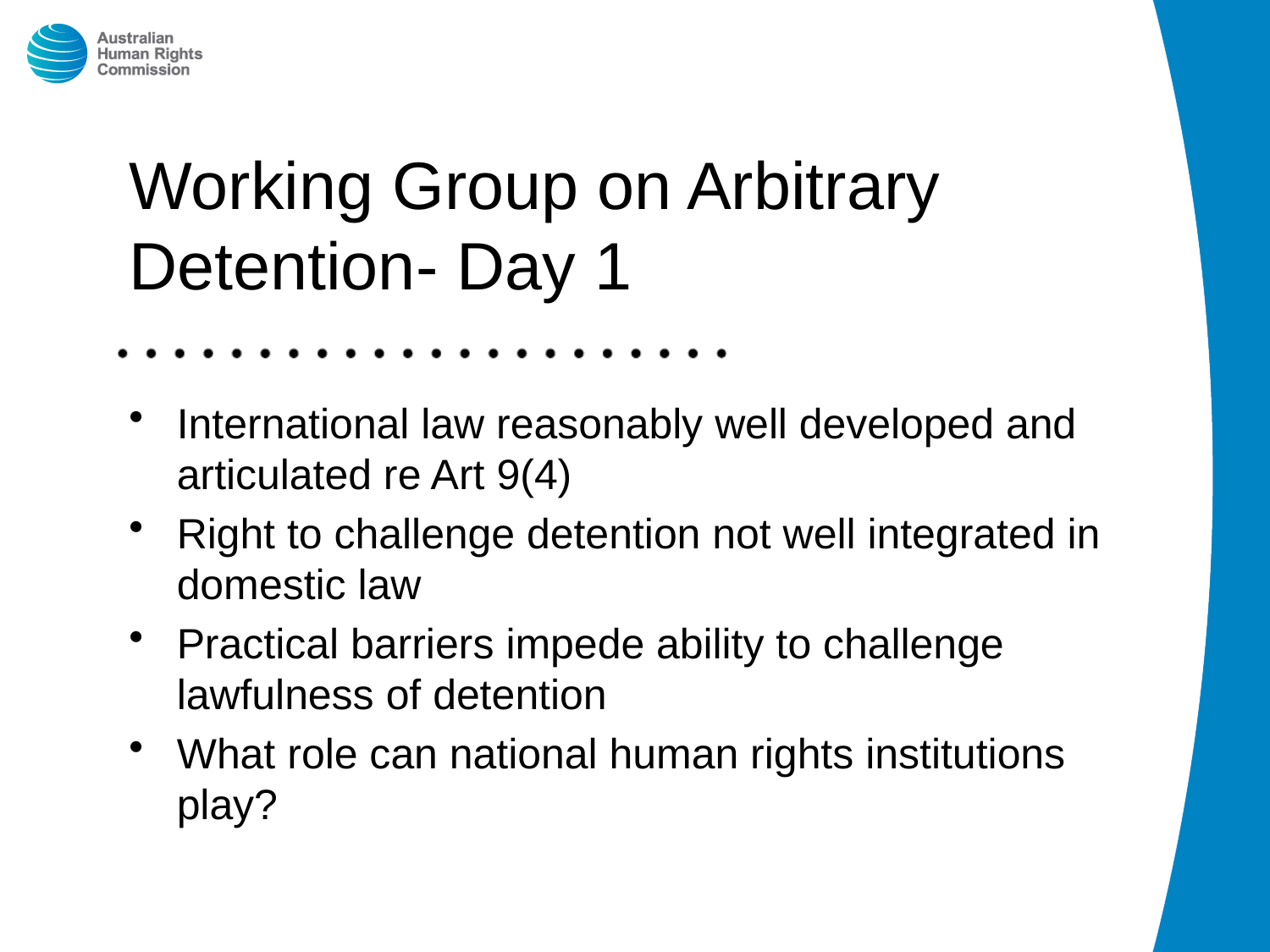

# Working Group on Arbitrary Detention- Day 1
International law reasonably well developed and articulated re Art 9(4)
Right to challenge detention not well integrated in domestic law
Practical barriers impede ability to challenge lawfulness of detention
What role can national human rights institutions play?